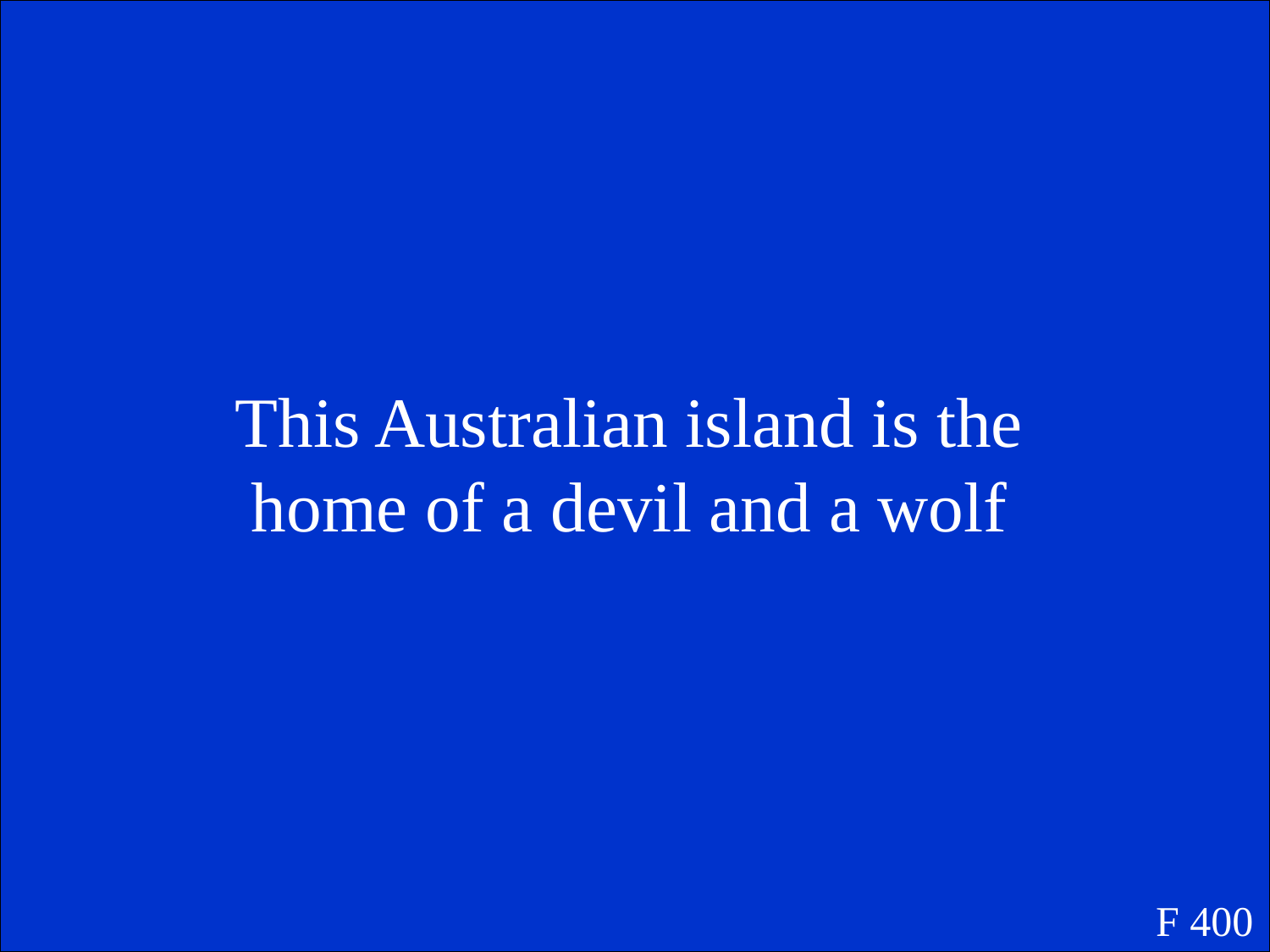

This Australian island is the home of a devil and a wolf
F 400